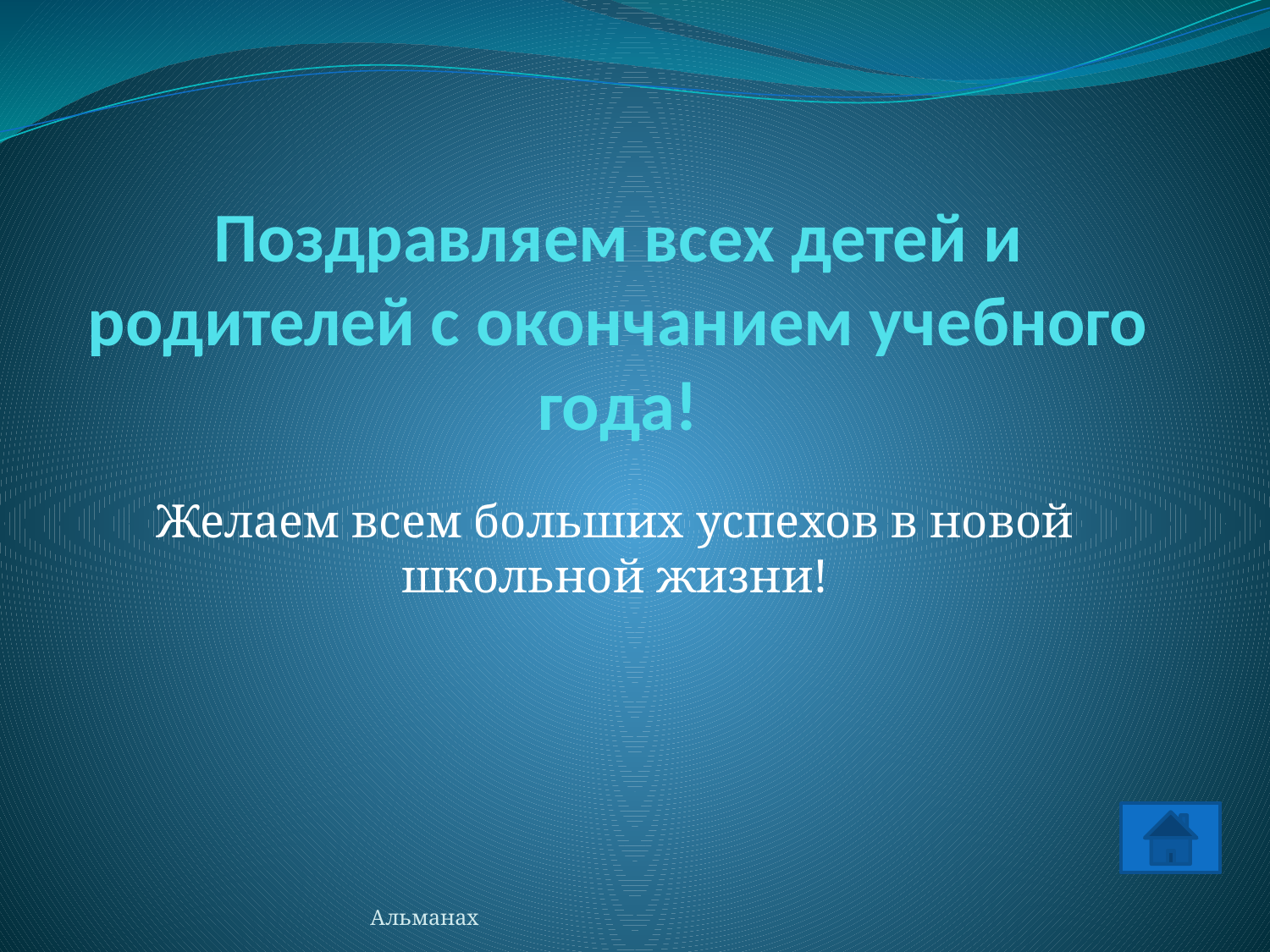

# Поздравляем всех детей и родителей с окончанием учебного года!
Желаем всем больших успехов в новой школьной жизни!

Альманах